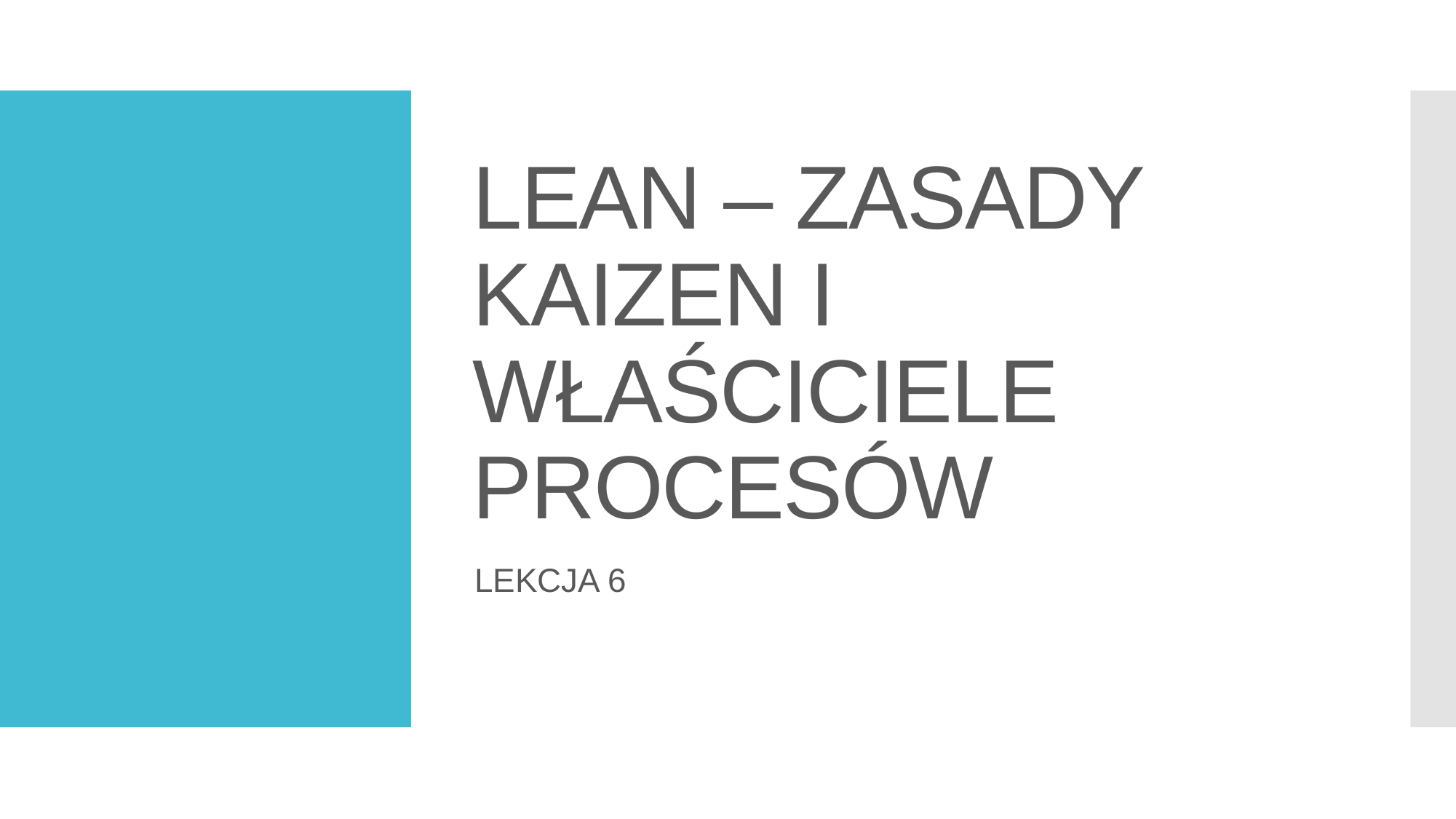

# LEAN – ZASADY KAIZEN I WŁAŚCICIELE PROCESÓW
LEKCJA 6